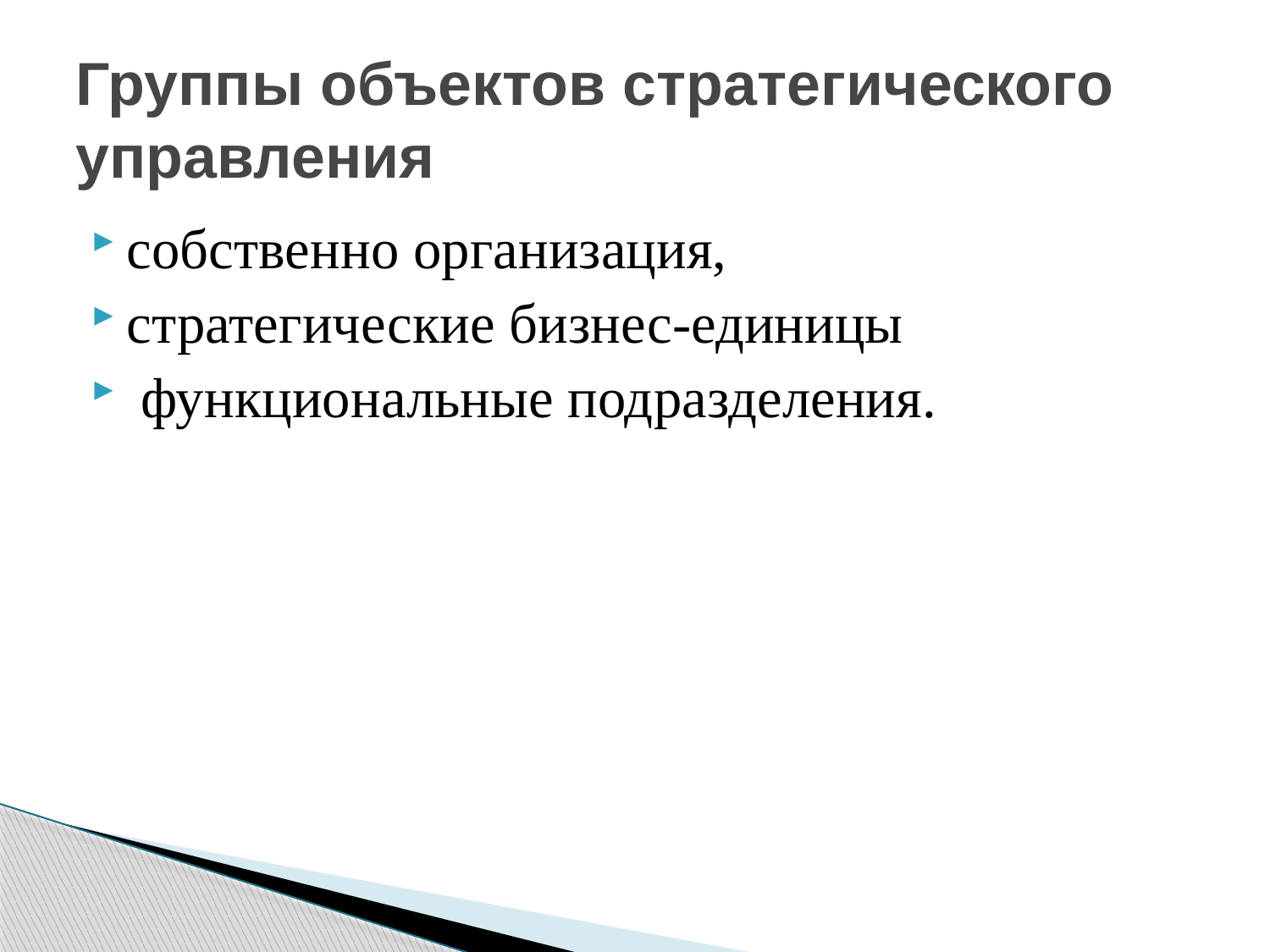

# Группы объектов стратегического управления
собственно организация,
стратегические бизнес-единицы
 функциональные подразделения.